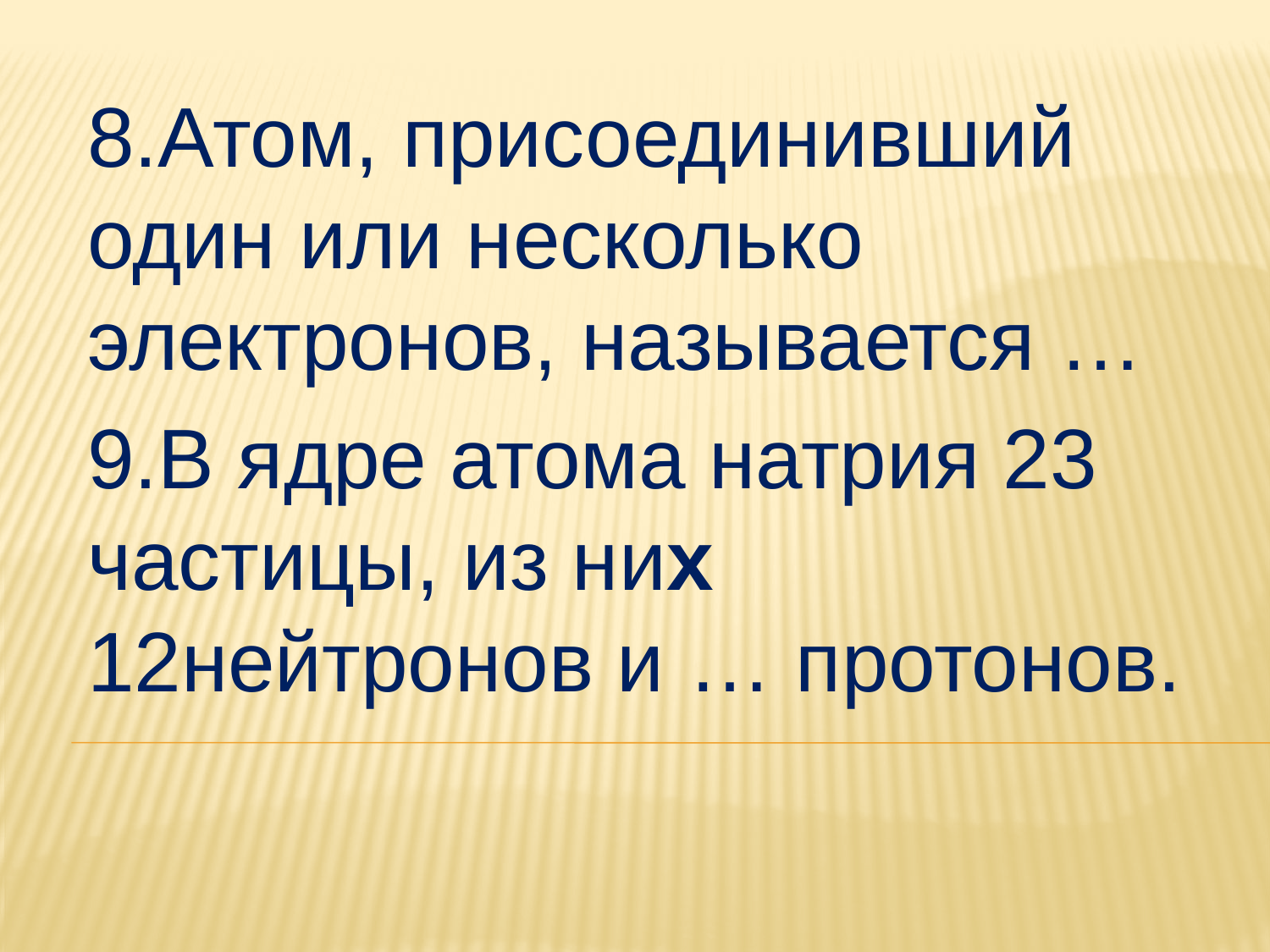

8.Атом, присоединивший один или несколько электронов, называется …
9.В ядре атома натрия 23 частицы, из них 12нейтронов и … протонов.